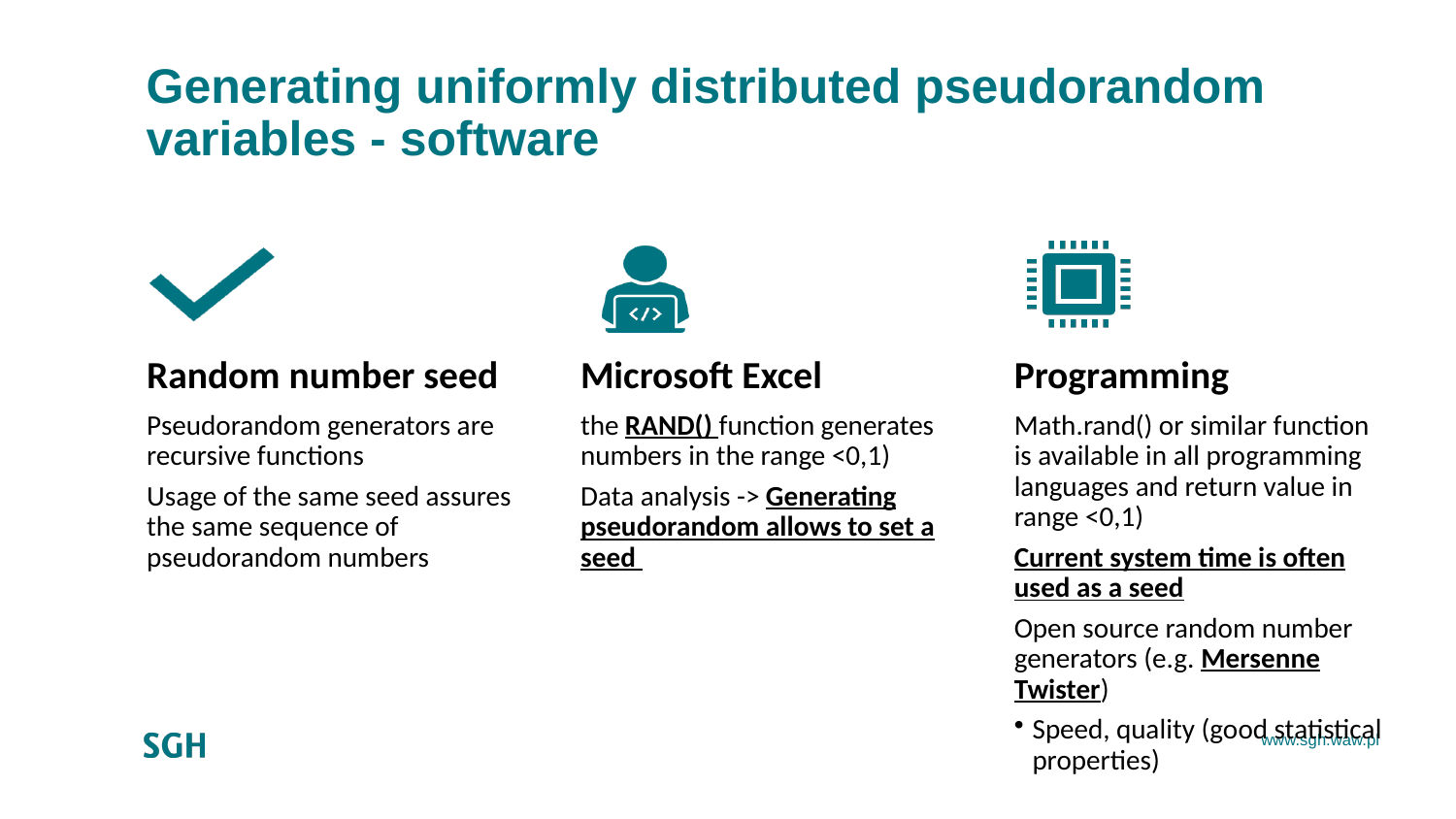

# Generating uniformly distributed pseudorandom variables - software
Random number seed
Pseudorandom generators are recursive functions
Usage of the same seed assures the same sequence of pseudorandom numbers
Microsoft Excel
the RAND() function generates numbers in the range <0,1)
Data analysis -> Generating pseudorandom allows to set a seed
Programming
Math.rand() or similar function is available in all programming languages and return value in range <0,1)
Current system time is often used as a seed
Open source random number generators (e.g. Mersenne Twister)
Speed, quality (good statistical properties)